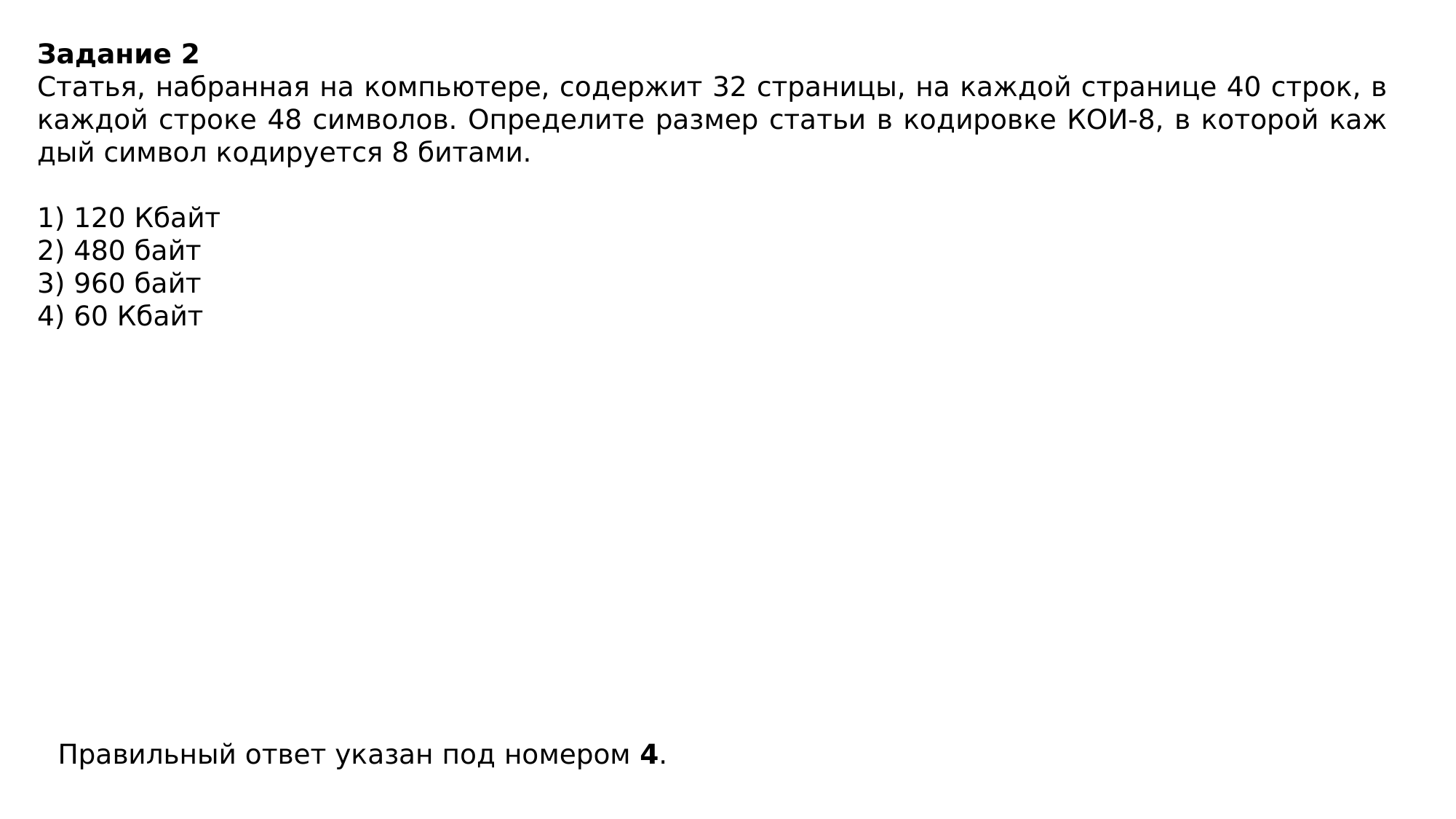

Задание 2
Статья, на­бран­ная на компьютере, со­дер­жит 32 страницы, на каж­дой стра­ни­це 40 строк, в каж­дой стро­ке 48 символов. Опре­де­ли­те раз­мер ста­тьи в ко­ди­ров­ке КОИ-8, в ко­то­рой каж­дый сим­вол ко­ди­ру­ет­ся 8 битами.

1) 120 Кбайт
2) 480 байт
3) 960 байт
4) 60 Кбайт
Правильный ответ указан под номером 4.